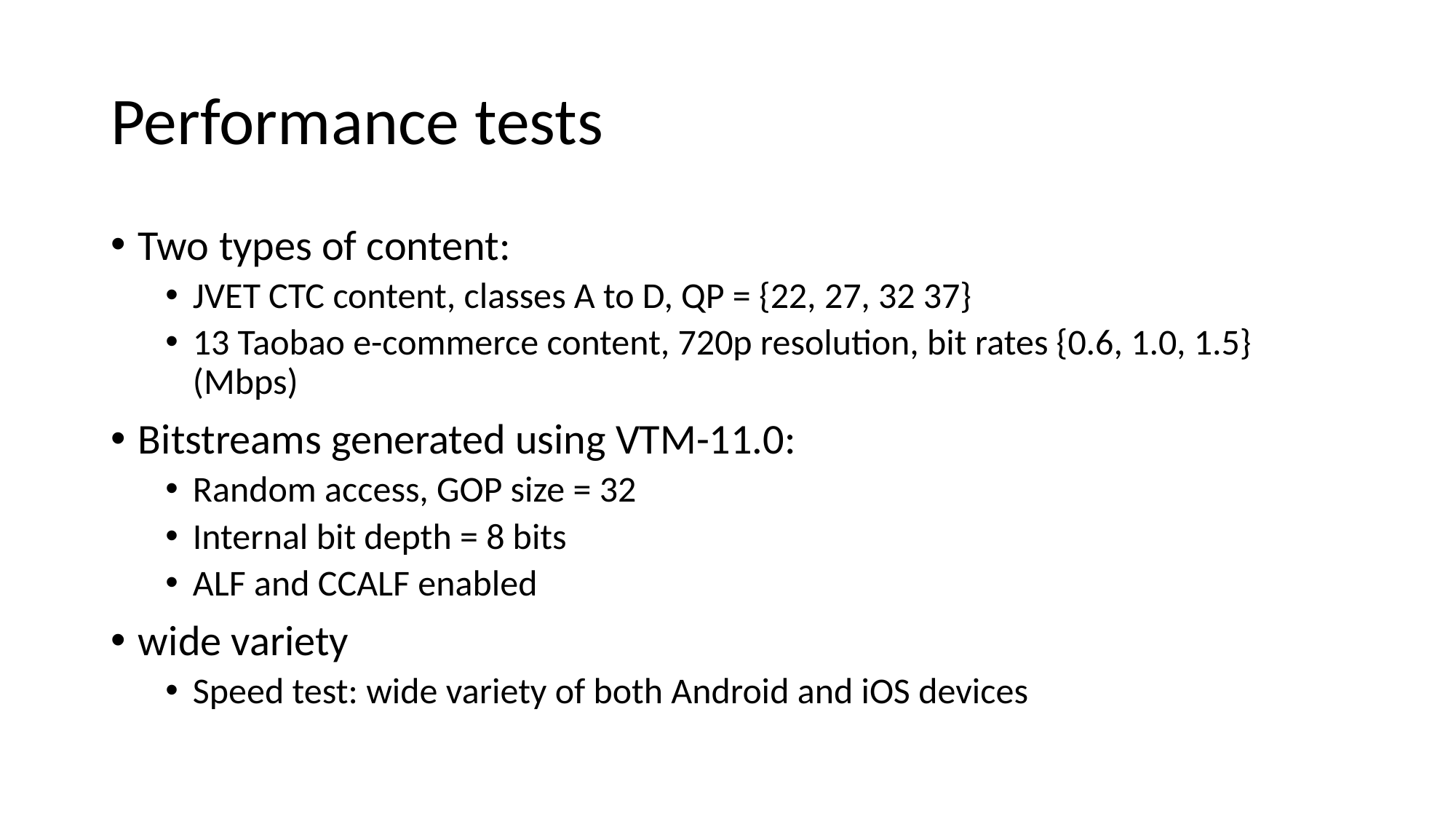

# Performance tests
Two types of content:
JVET CTC content, classes A to D, QP = {22, 27, 32 37}
13 Taobao e-commerce content, 720p resolution, bit rates {0.6, 1.0, 1.5} (Mbps)
Bitstreams generated using VTM-11.0:
Random access, GOP size = 32
Internal bit depth = 8 bits
ALF and CCALF enabled
wide variety
Speed test: wide variety of both Android and iOS devices